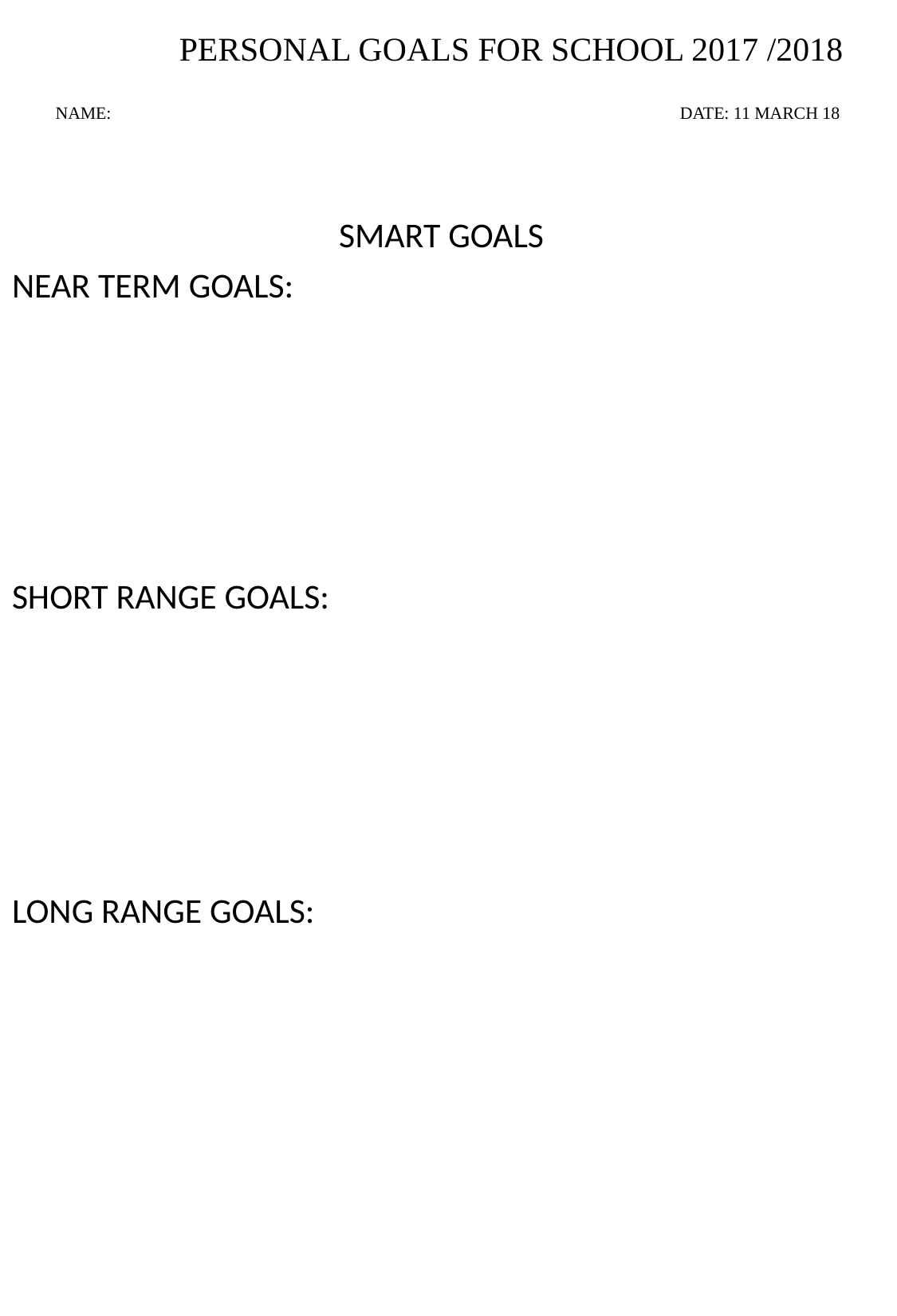

# PERSONAL GOALS FOR SCHOOL 2017 /2018 NAME:                                                                                                                                  DATE: 11 MARCH 18
                                         SMART GOALS
NEAR TERM GOALS:

SHORT RANGE GOALS:

LONG RANGE GOALS: